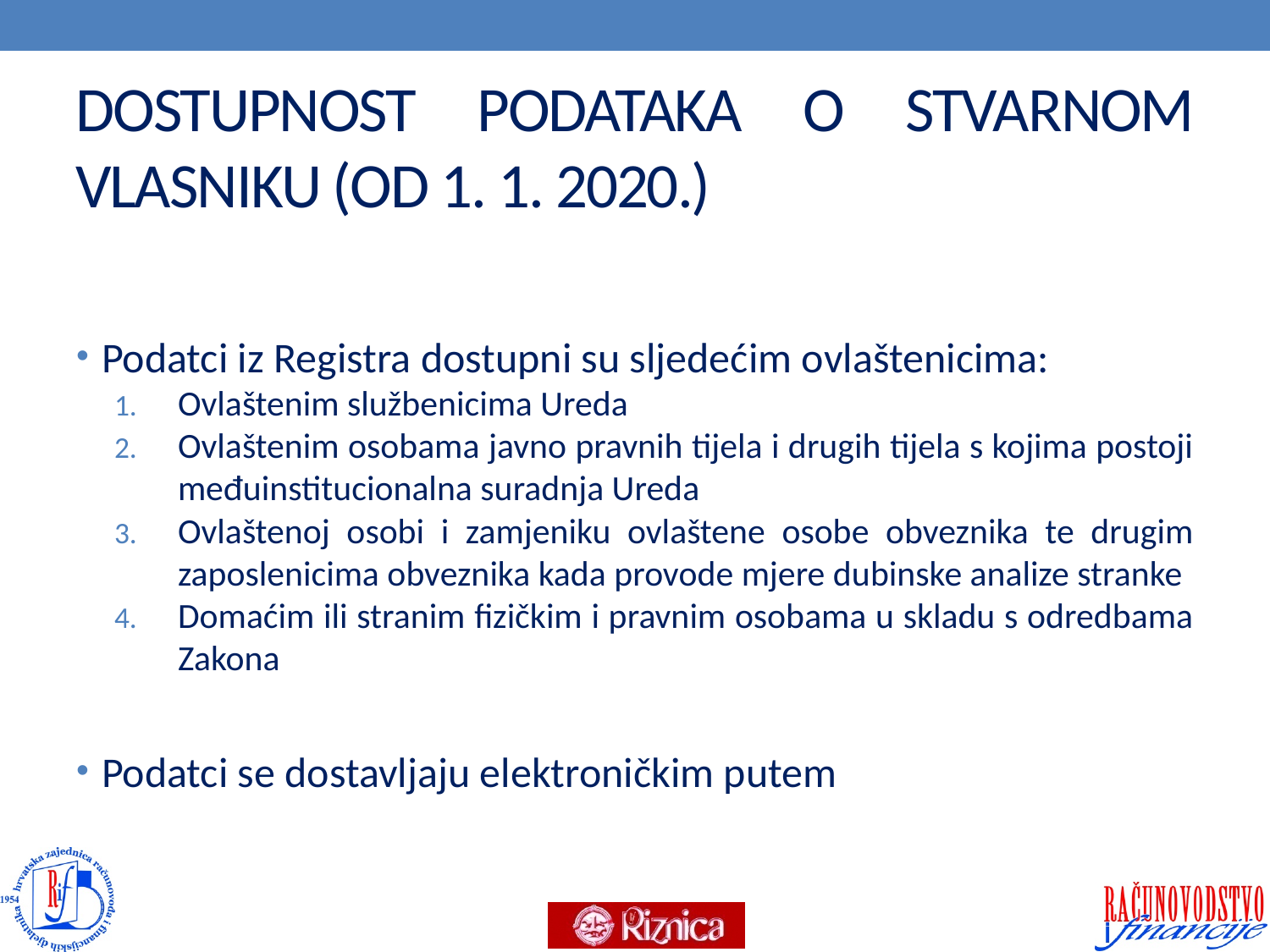

# DOSTUPNOST PODATAKA O STVARNOM VLASNIKU (OD 1. 1. 2020.)

Podatci iz Registra dostupni su sljedećim ovlaštenicima:
Ovlaštenim službenicima Ureda
Ovlaštenim osobama javno pravnih tijela i drugih tijela s kojima postoji međuinstitucionalna suradnja Ureda
Ovlaštenoj osobi i zamjeniku ovlaštene osobe obveznika te drugim zaposlenicima obveznika kada provode mjere dubinske analize stranke
Domaćim ili stranim fizičkim i pravnim osobama u skladu s odredbama Zakona

Podatci se dostavljaju elektroničkim putem